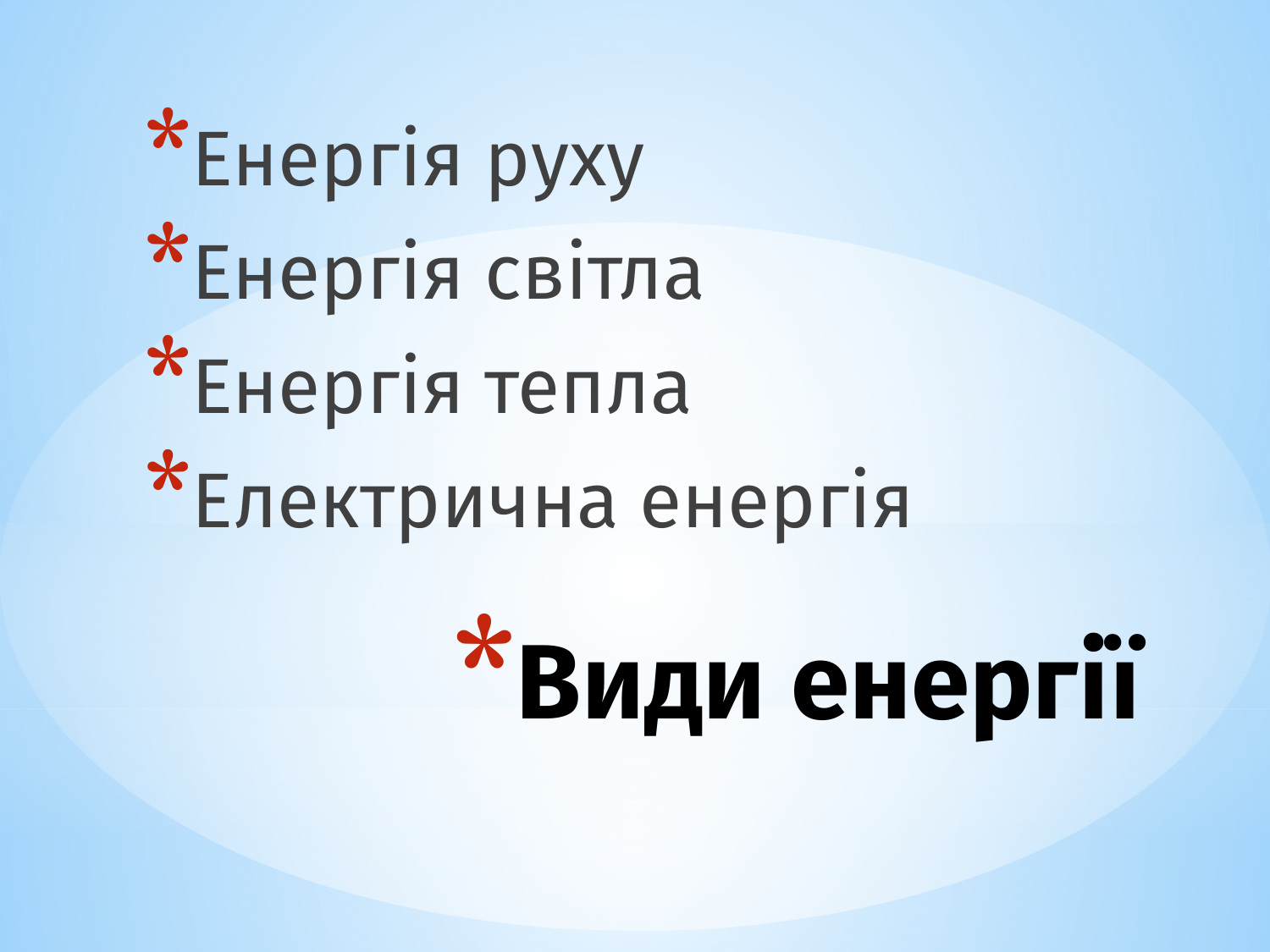

Енергія руху
Енергія світла
Енергія тепла
Електрична енергія
# Види енергії